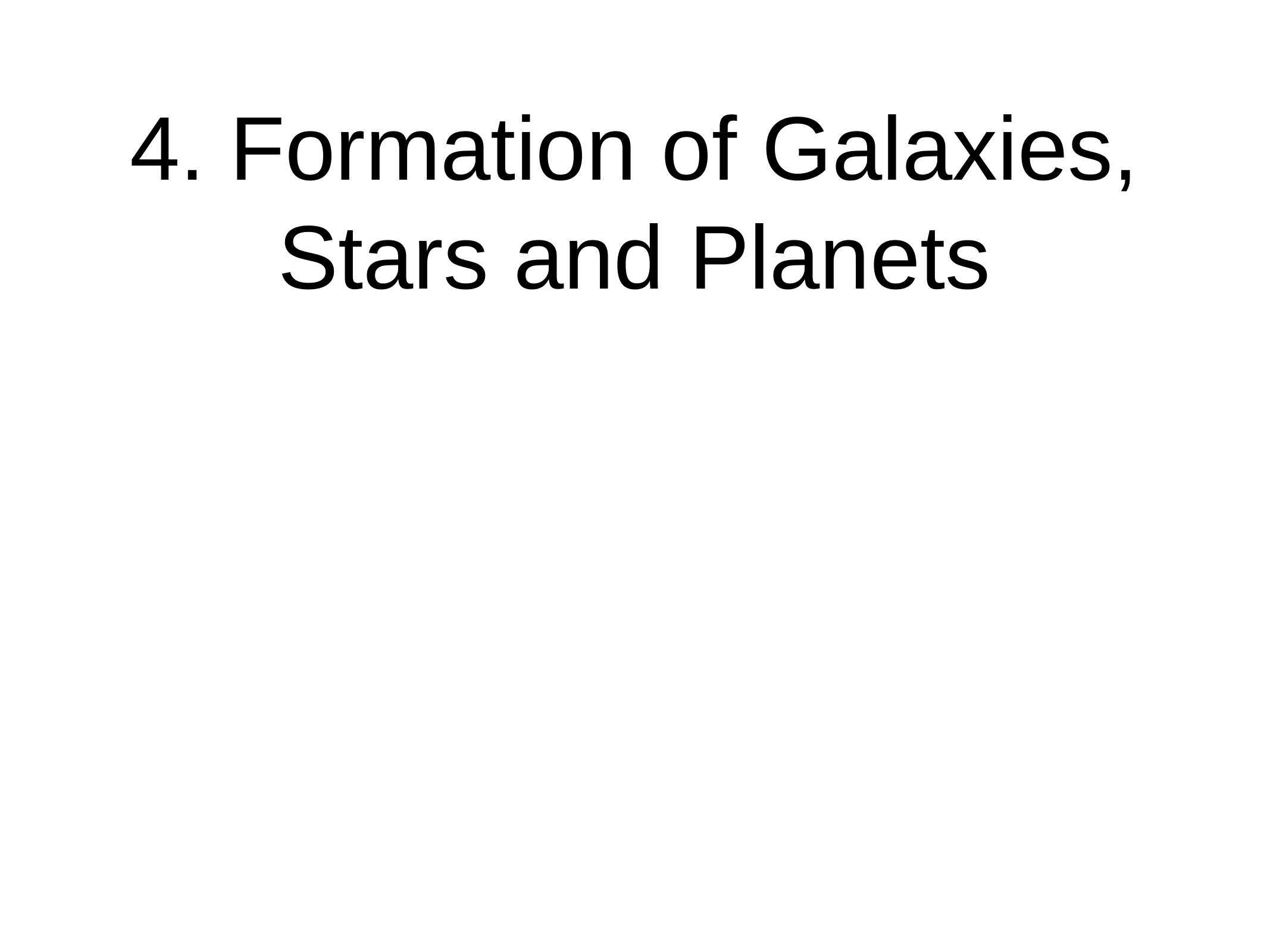

# 4. Formation of Galaxies, Stars and Planets